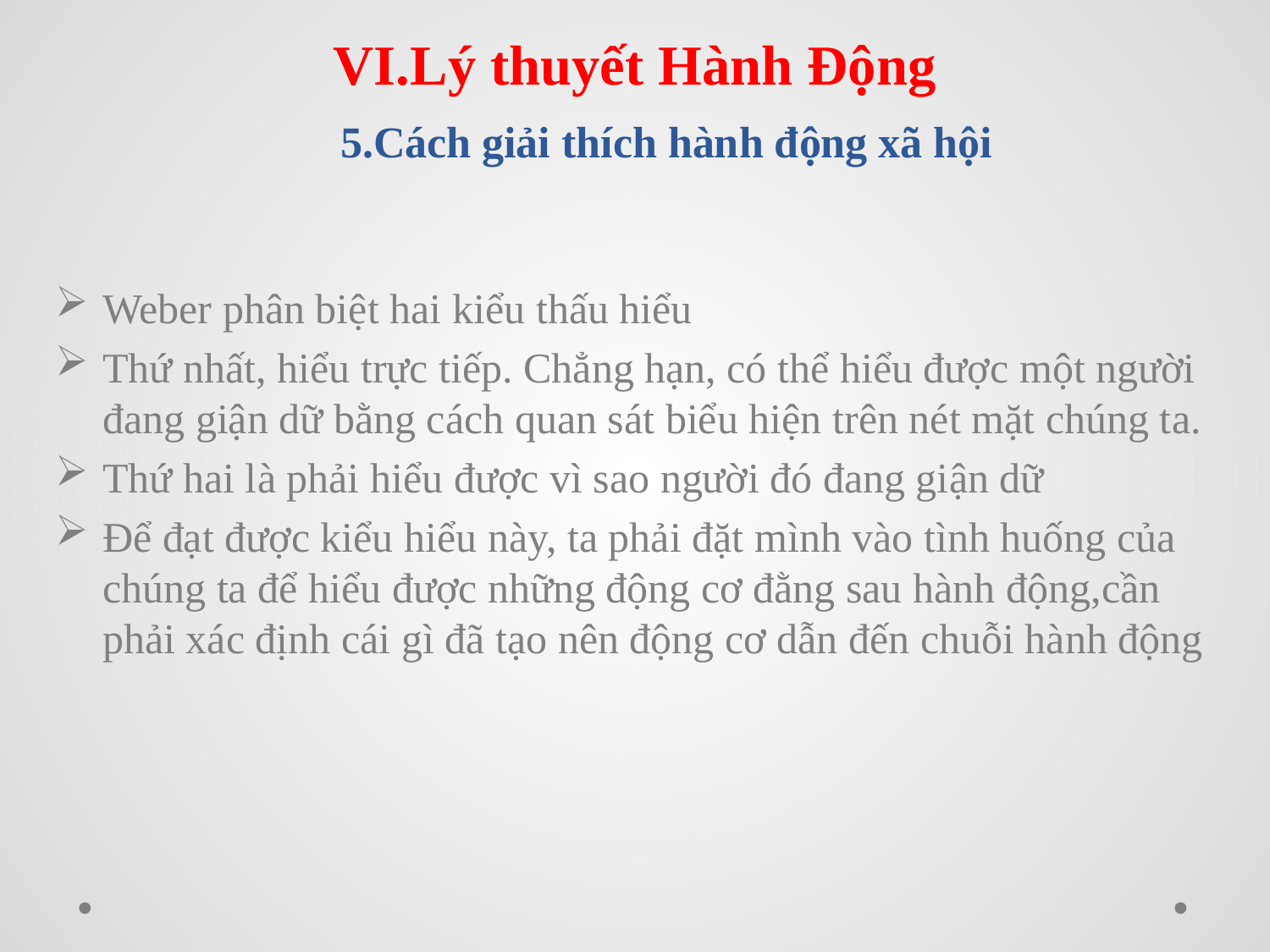

VI.Lý thuyết Hành Động
# 5.Cách giải thích hành động xã hội
Weber phân biệt hai kiểu thấu hiểu
Thứ nhất, hiểu trực tiếp. Chẳng hạn, có thể hiểu được một người đang giận dữ bằng cách quan sát biểu hiện trên nét mặt chúng ta.
Thứ hai là phải hiểu được vì sao người đó đang giận dữ
Để đạt được kiểu hiểu này, ta phải đặt mình vào tình huống của chúng ta để hiểu được những động cơ đằng sau hành động,cần phải xác định cái gì đã tạo nên động cơ dẫn đến chuỗi hành động